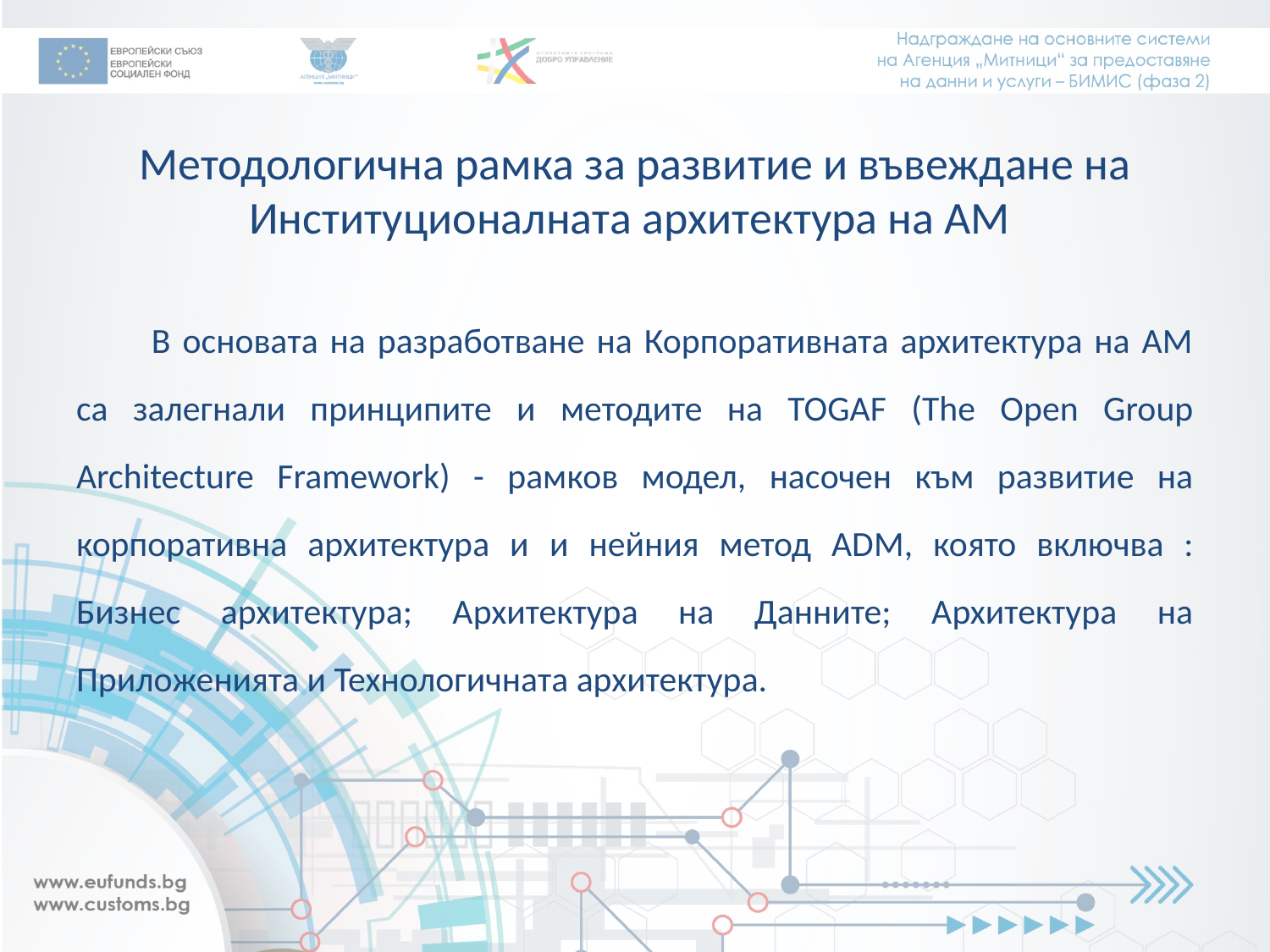

# Методологична рамка за развитие и въвеждане на Институционалната архитектура на АМ
В основата на разработване на Корпоративната архитектура на AM са залегнали принципите и методите на TOGAF (The Open Group Architecture Framework) - рамков модел, насочен към развитие на корпоративна архитектура и и нейния метод ADM, която включва : Бизнес архитектура; Архитектура на Данните; Архитектура на Приложенията и Технологичната архитектура.